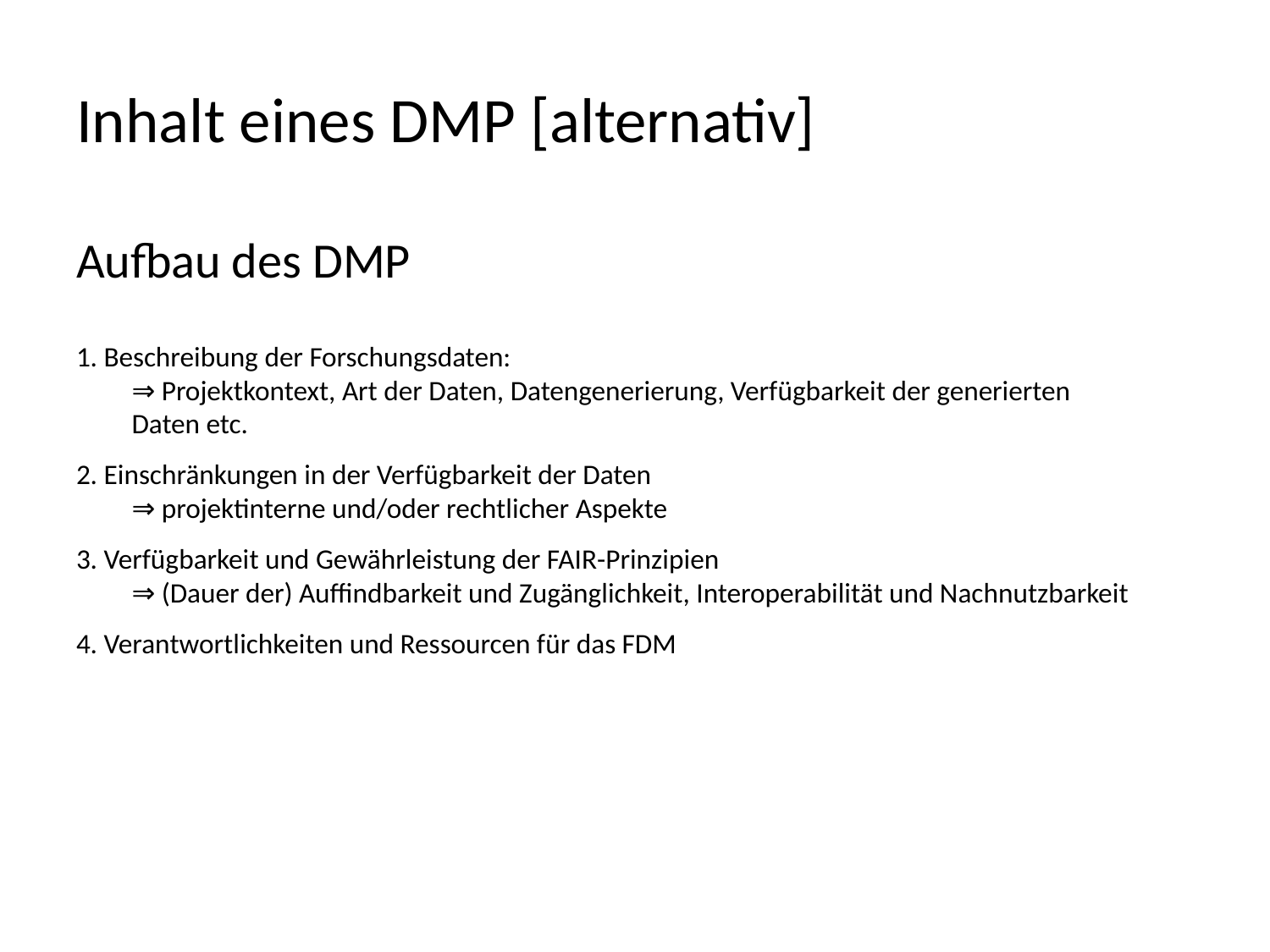

# Inhalt eines DMP [alternativ]
Aufbau des DMP

1. Beschreibung der Forschungsdaten:
⇒ Projektkontext, Art der Daten, Datengenerierung, Verfügbarkeit der generierten
Daten etc.
2. Einschränkungen in der Verfügbarkeit der Daten
⇒ projektinterne und/oder rechtlicher Aspekte
3. Verfügbarkeit und Gewährleistung der FAIR-Prinzipien
⇒ (Dauer der) Auffindbarkeit und Zugänglichkeit, Interoperabilität und Nachnutzbarkeit
4. Verantwortlichkeiten und Ressourcen für das FDM